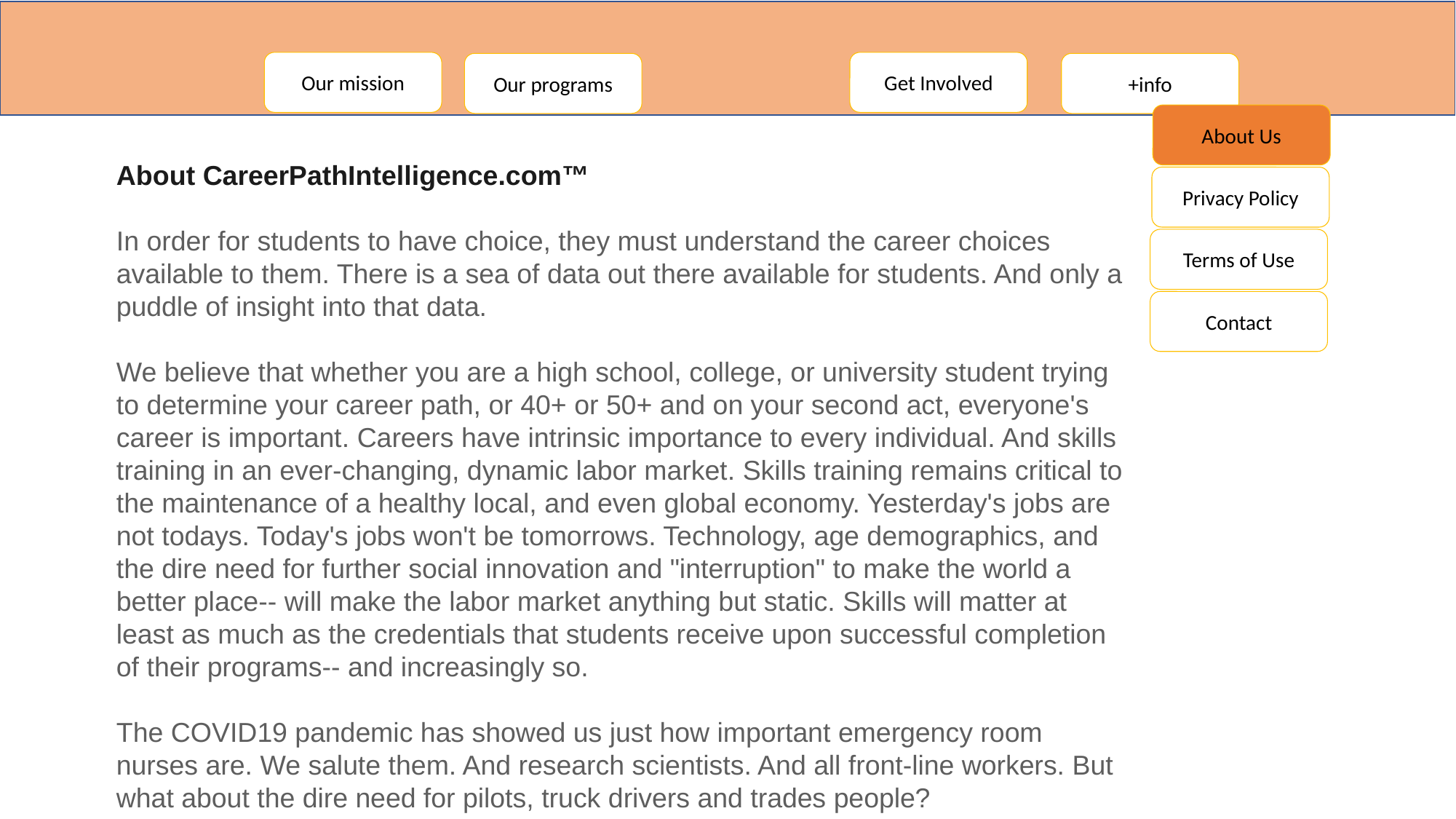

Our mission
Get Involved
Our programs
+info
About Us
About CareerPathIntelligence.com™️

In order for students to have choice, they must understand the career choices available to them. There is a sea of data out there available for students. And only a puddle of insight into that data.

We believe that whether you are a high school, college, or university student trying to determine your career path, or 40+ or 50+ and on your second act, everyone's career is important. Careers have intrinsic importance to every individual. And skills training in an ever-changing, dynamic labor market. Skills training remains critical to the maintenance of a healthy local, and even global economy. Yesterday's jobs are not todays. Today's jobs won't be tomorrows. Technology, age demographics, and the dire need for further social innovation and "interruption" to make the world a better place-- will make the labor market anything but static. Skills will matter at least as much as the credentials that students receive upon successful completion of their programs-- and increasingly so.
The COVID19 pandemic has showed us just how important emergency room nurses are. We salute them. And research scientists. And all front-line workers. But what about the dire need for pilots, truck drivers and trades people?

There are literally tens of thousands of distinctly identifiable occupations. Is there such a thing as too much choice? Not if, in our view, there are resources to help individuals discern among these choices-- at each stage of their careers. Understanding the dynamic labor market demand, and the pathway to professional status, is almost as important as the passion that individuals must bring to be successful in their roles. Such an understanding is always a prerequisite to that passion.
Along with our affiliate site, TradeSchoolExpert.comTM, which provides demographic research reports and consulting services to investor groups in relation to the vocational training sector, we are striving to make the world a better place.   We strive to be “do-gooders”, and this is the hill that we die, or thrive on.
Privacy Policy
Terms of Use
Contact